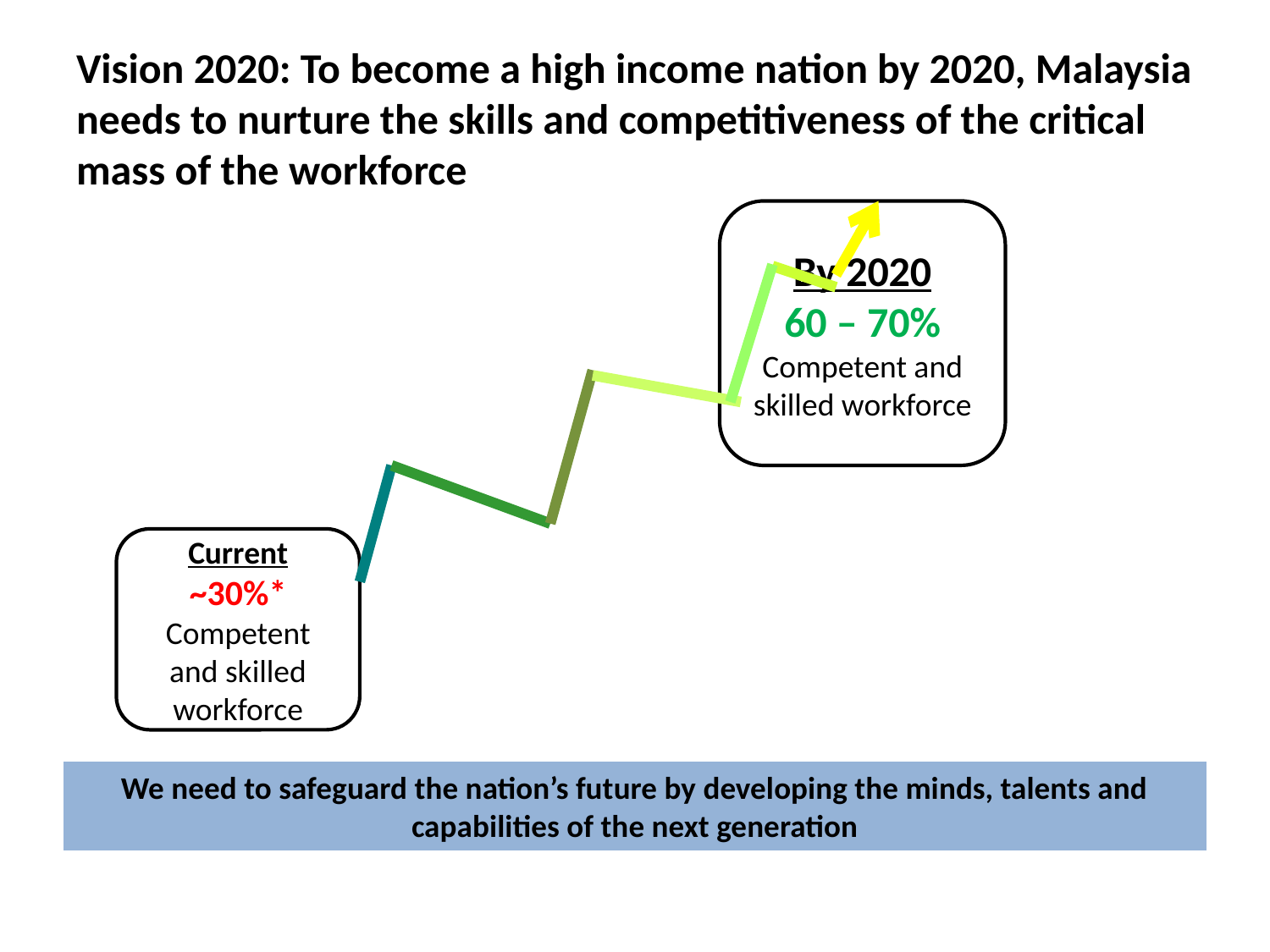

# Vision 2020: To become a high income nation by 2020, Malaysia needs to nurture the skills and competitiveness of the critical mass of the workforce
By 2020
60 – 70%
Competent and skilled workforce
Current
~30%*
Competent and skilled workforce
We need to safeguard the nation’s future by developing the minds, talents and capabilities of the next generation